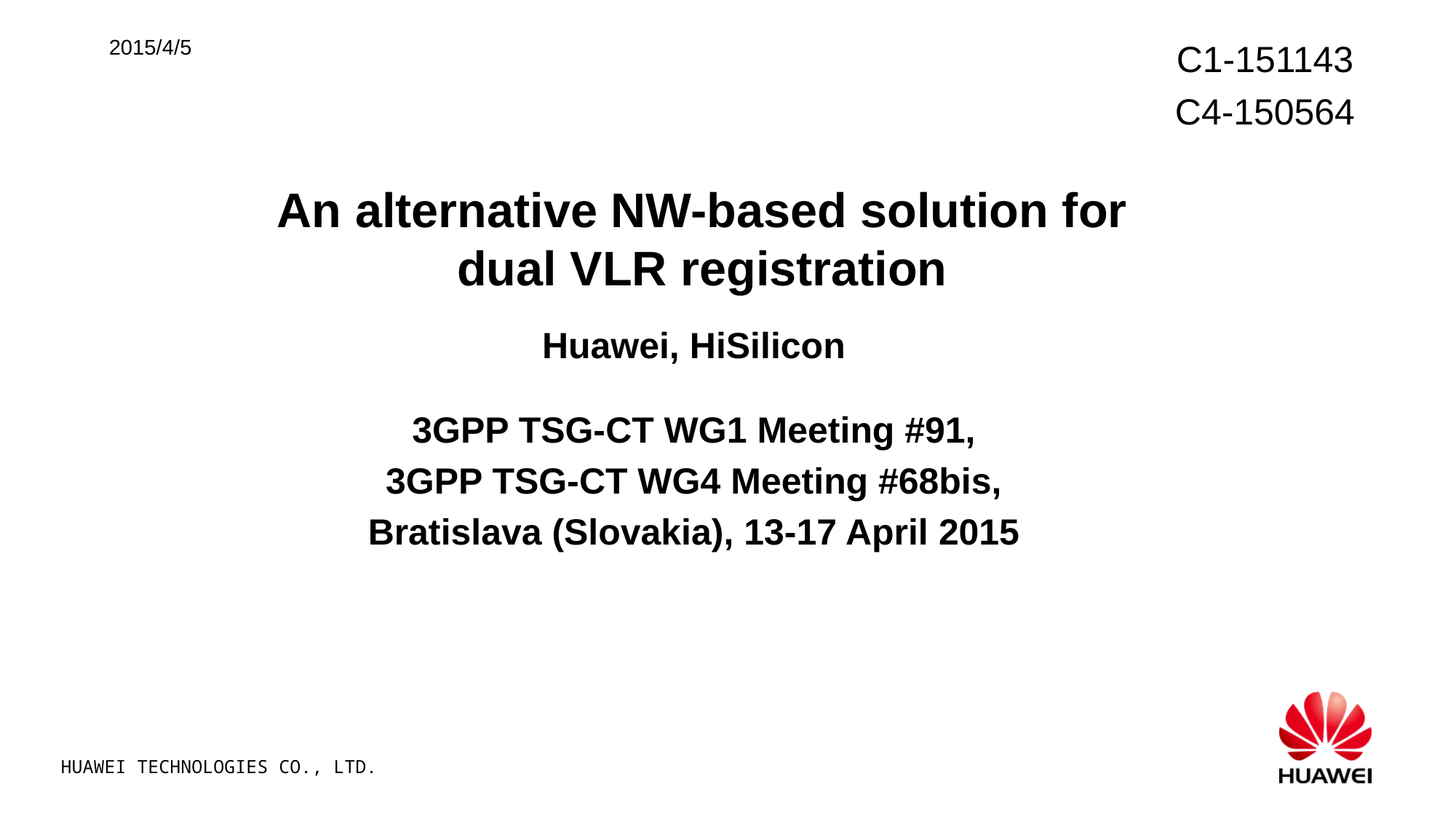

C1-151143
C4-150564
2015/4/5
# An alternative NW-based solution for dual VLR registration
Huawei, HiSilicon

3GPP TSG-CT WG1 Meeting #91,
3GPP TSG-CT WG4 Meeting #68bis,
Bratislava (Slovakia), 13-17 April 2015